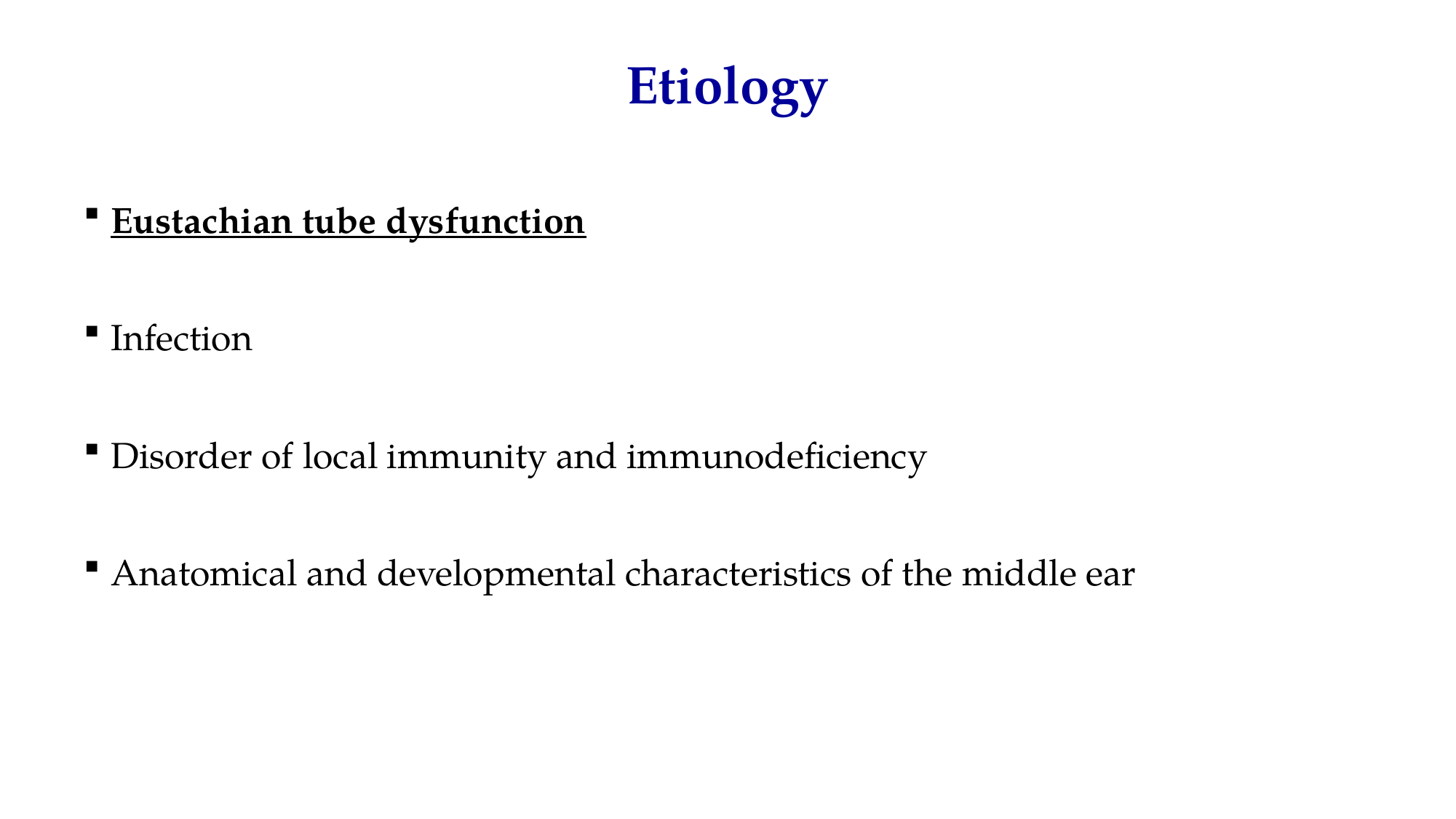

Etiology
Eustachian tube dysfunction

Infection

Disorder of local immunity and immunodeficiency

Anatomical and developmental characteristics of the middle ear